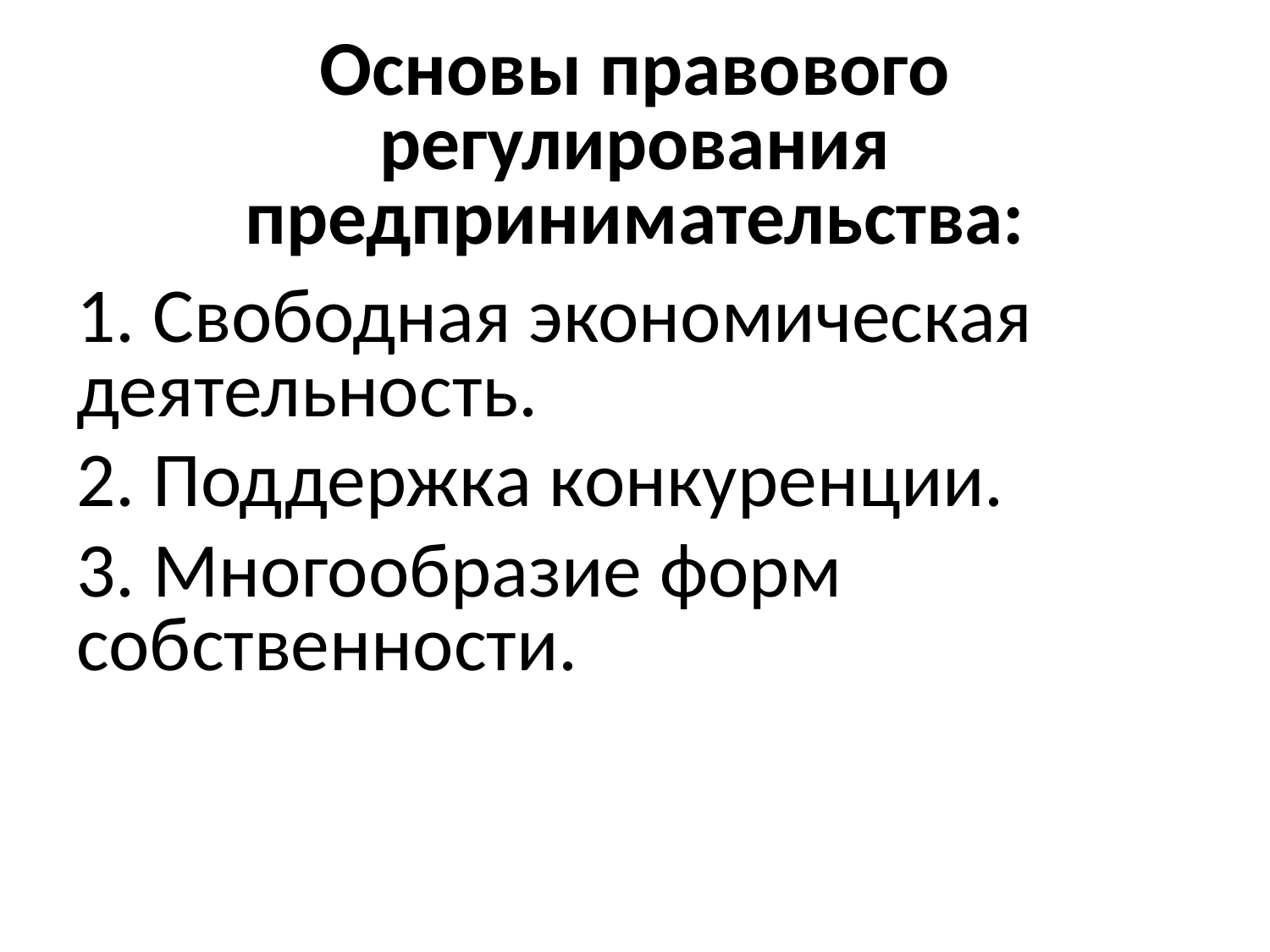

# Основы правового регулирования предпринимательства:
1. Свободная экономическая деятельность.
2. Поддержка конкуренции.
3. Многообразие форм собственности.